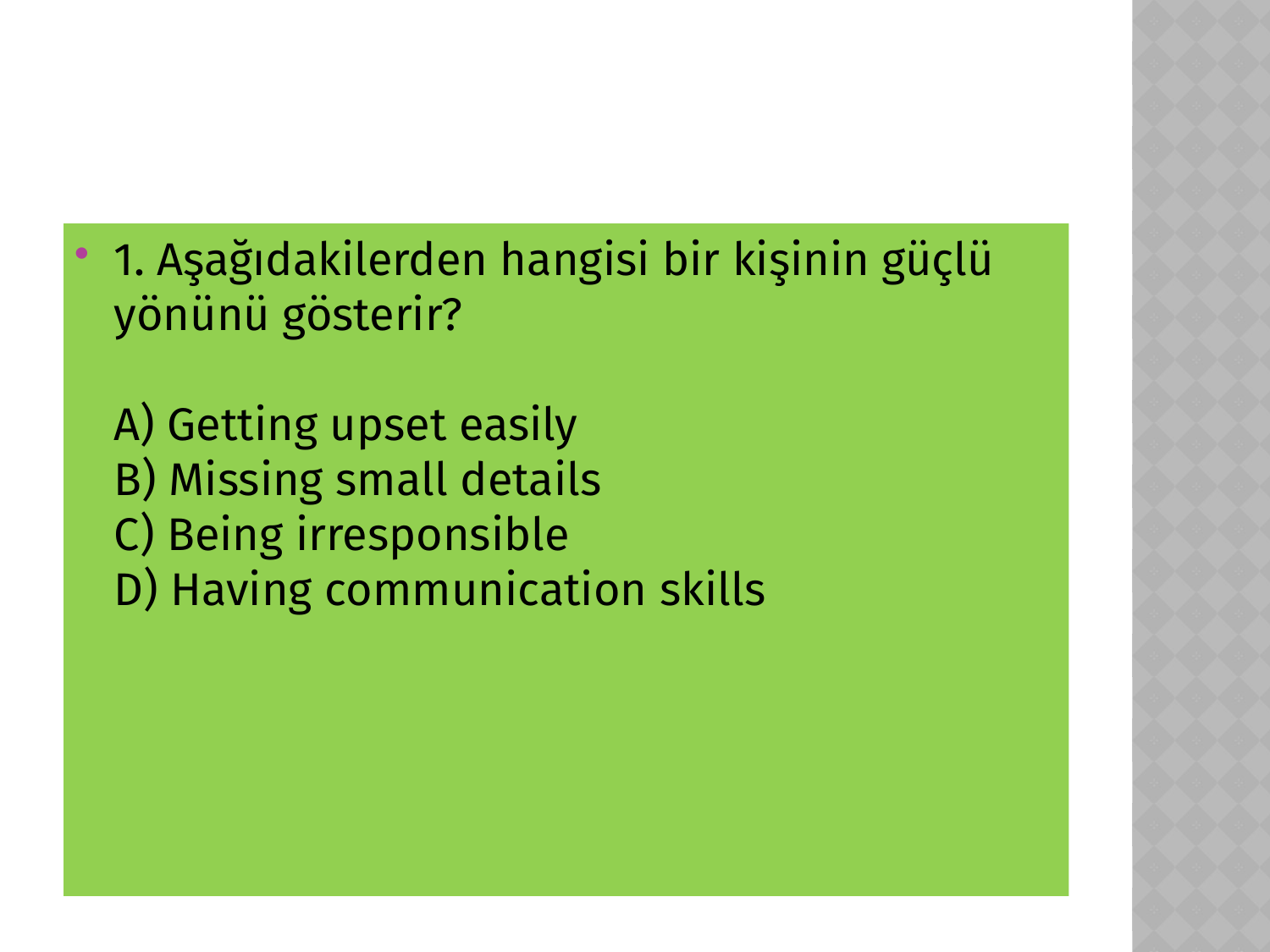

1. Aşağıdakilerden hangisi bir kişinin güçlü yönünü gösterir?
A) Getting upset easily
B) Missing small details
C) Being irresponsible
D) Having communication skills